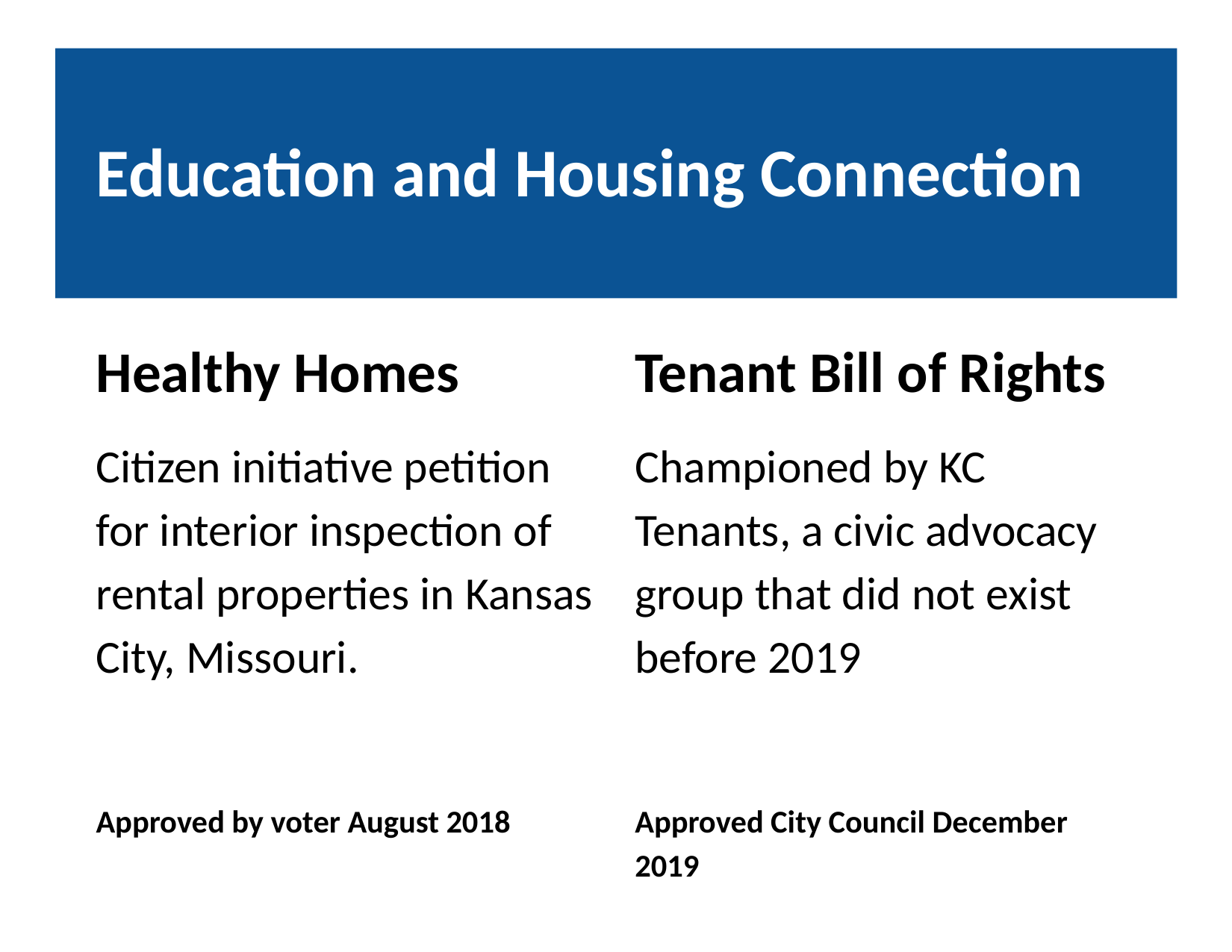

# Education and Housing Connection
Healthy Homes
Citizen initiative petition for interior inspection of rental properties in Kansas City, Missouri.

Approved by voter August 2018

Tenant Bill of Rights
Championed by KC Tenants, a civic advocacy group that did not exist before 2019

Approved City Council December 2019